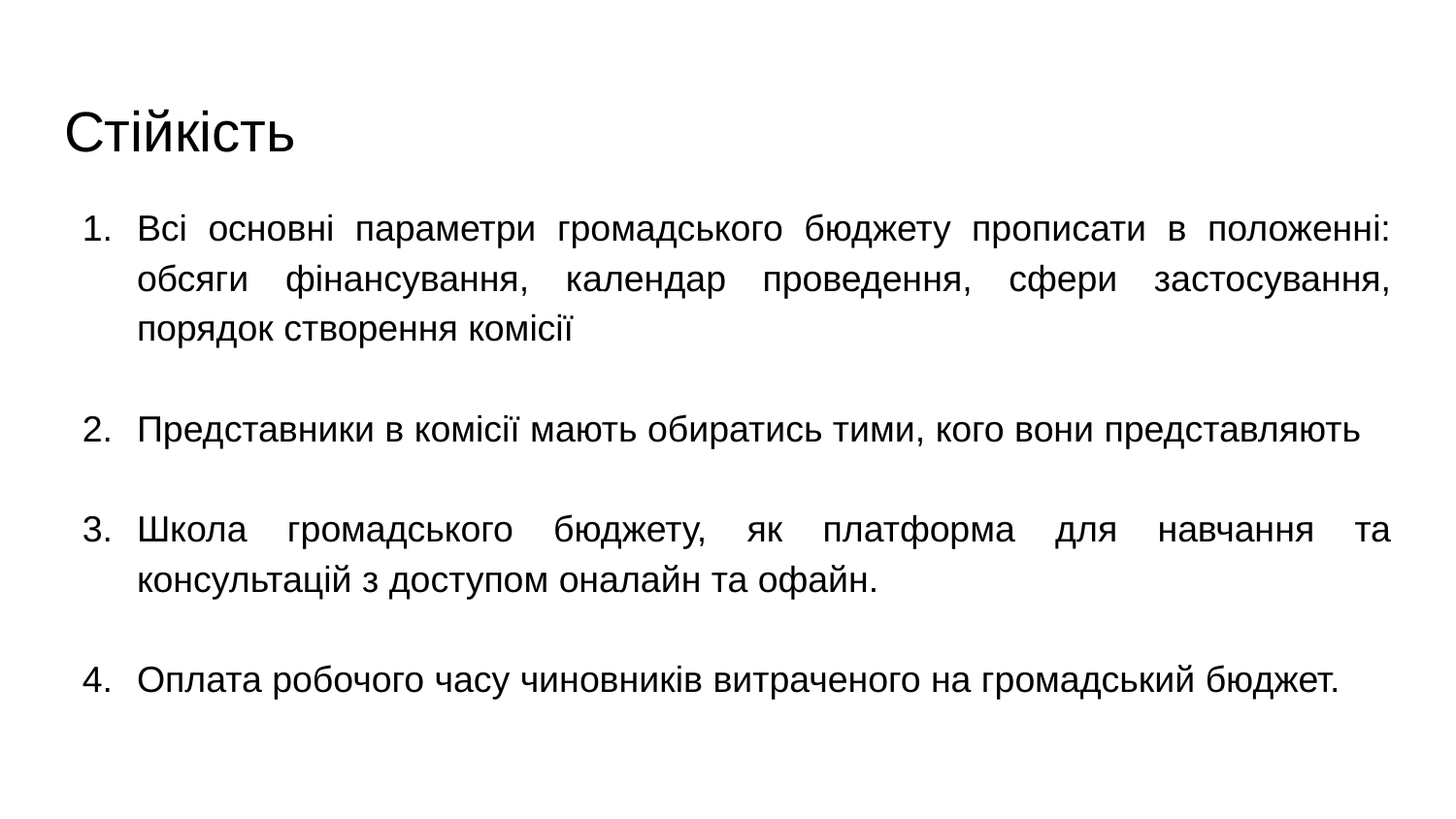

# Стійкість
Всі основні параметри громадського бюджету прописати в положенні: обсяги фінансування, календар проведення, сфери застосування, порядок створення комісії

Представники в комісії мають обиратись тими, кого вони представляють

Школа громадського бюджету, як платформа для навчання та консультацій з доступом оналайн та офайн.

Оплата робочого часу чиновників витраченого на громадський бюджет.